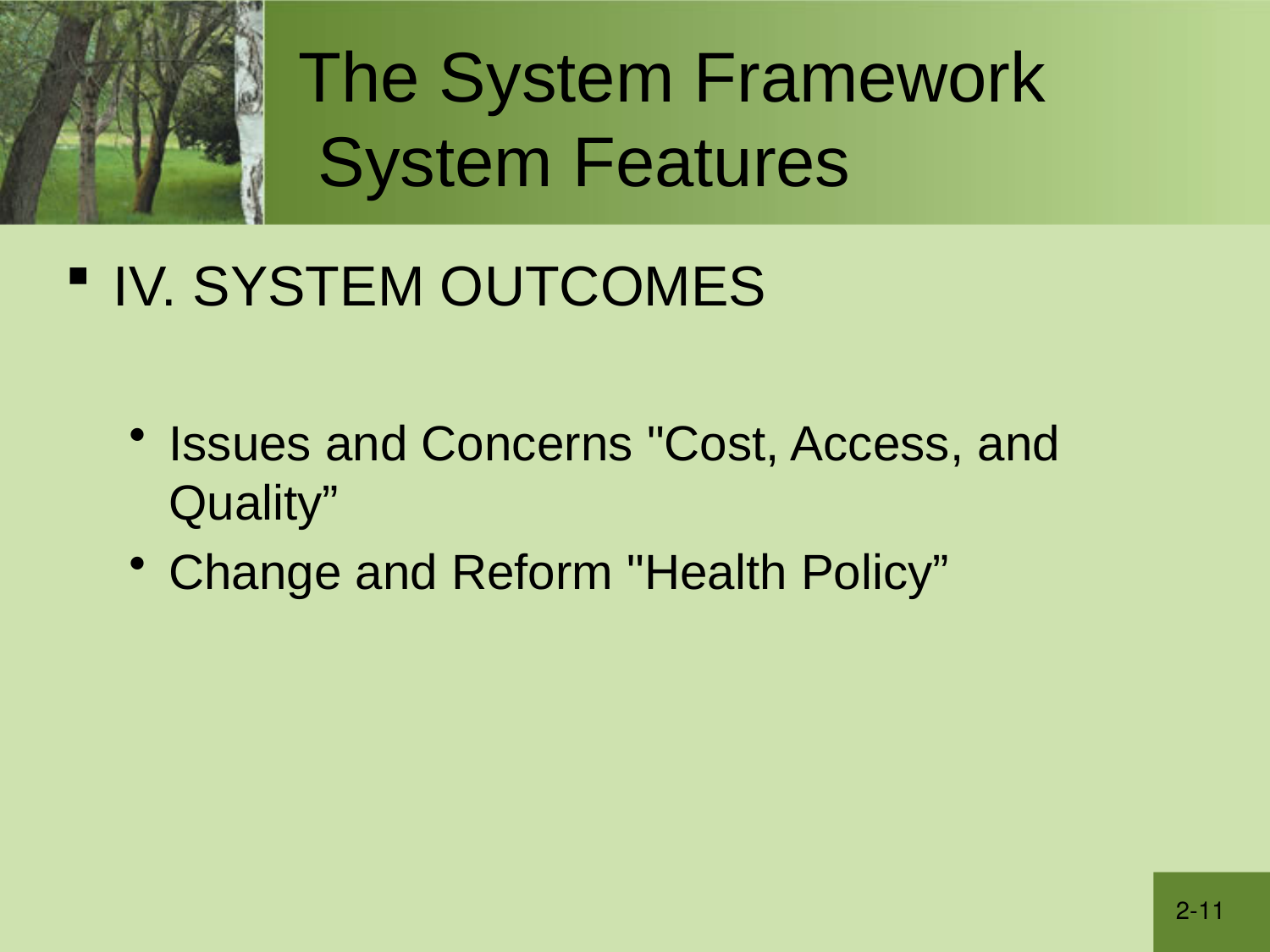

# The System Framework System Features
IV. SYSTEM OUTCOMES

Issues and Concerns "Cost, Access, and Quality”
Change and Reform "Health Policy”
2-11